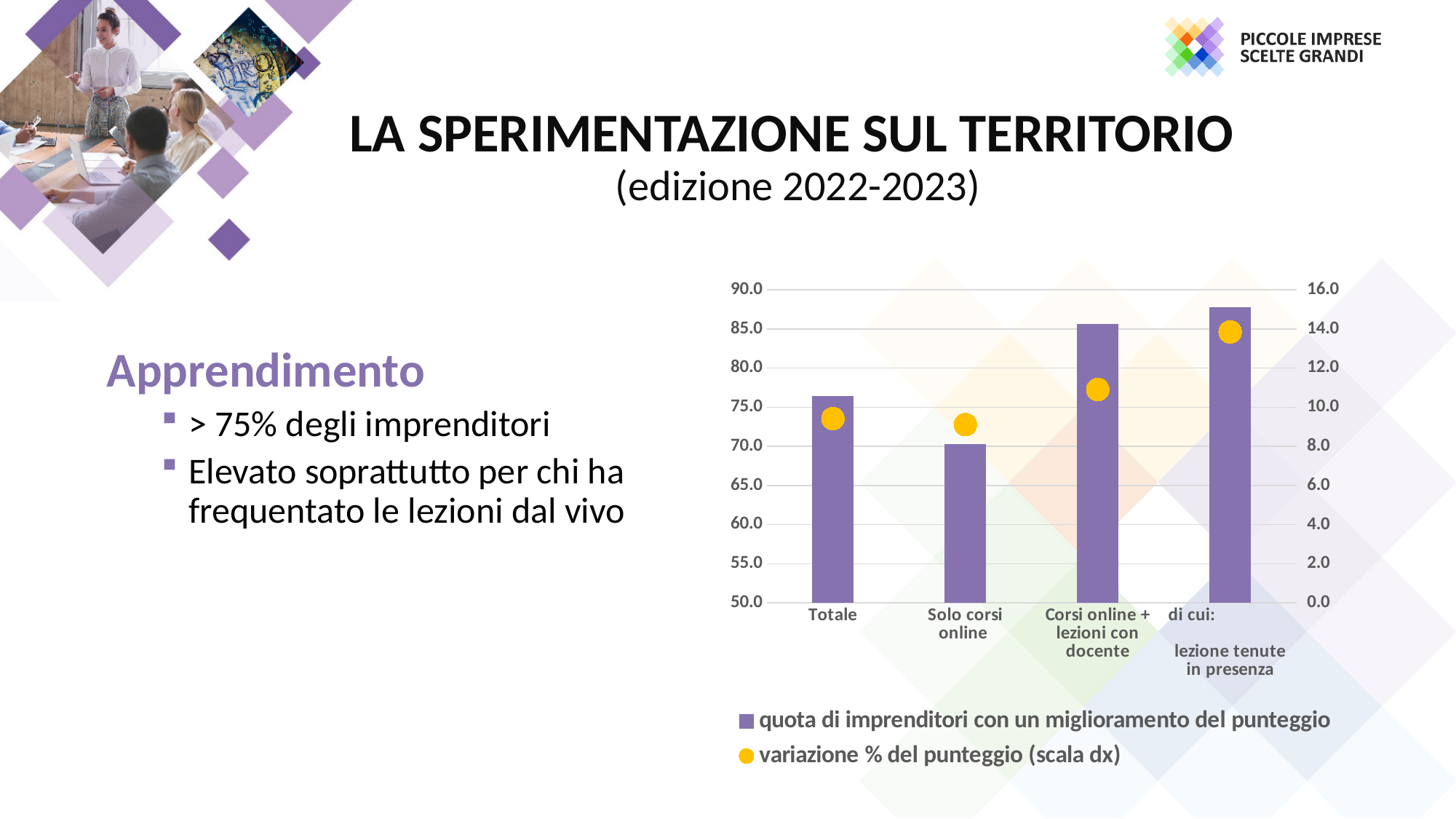

LA SPERIMENTAZIONE SUL TERRITORIO
(edizione 2022-2023)

### Chart

| Category | quota di imprenditori con un miglioramento del punteggio | variazione % del punteggio (scala dx) |
|---|---|---|
| Totale | 76.41508999999999 | 9.423729999999999 |
| Solo corsi online  | 70.28302 | 9.11313 |
| Corsi online + lezioni con docente | 85.6383 | 10.90608 |
| di cui:                                          lezione tenute in presenza | 87.77778 | 13.8495 |
Apprendimento
> 75% degli imprenditori
Elevato soprattutto per chi ha frequentato le lezioni dal vivo